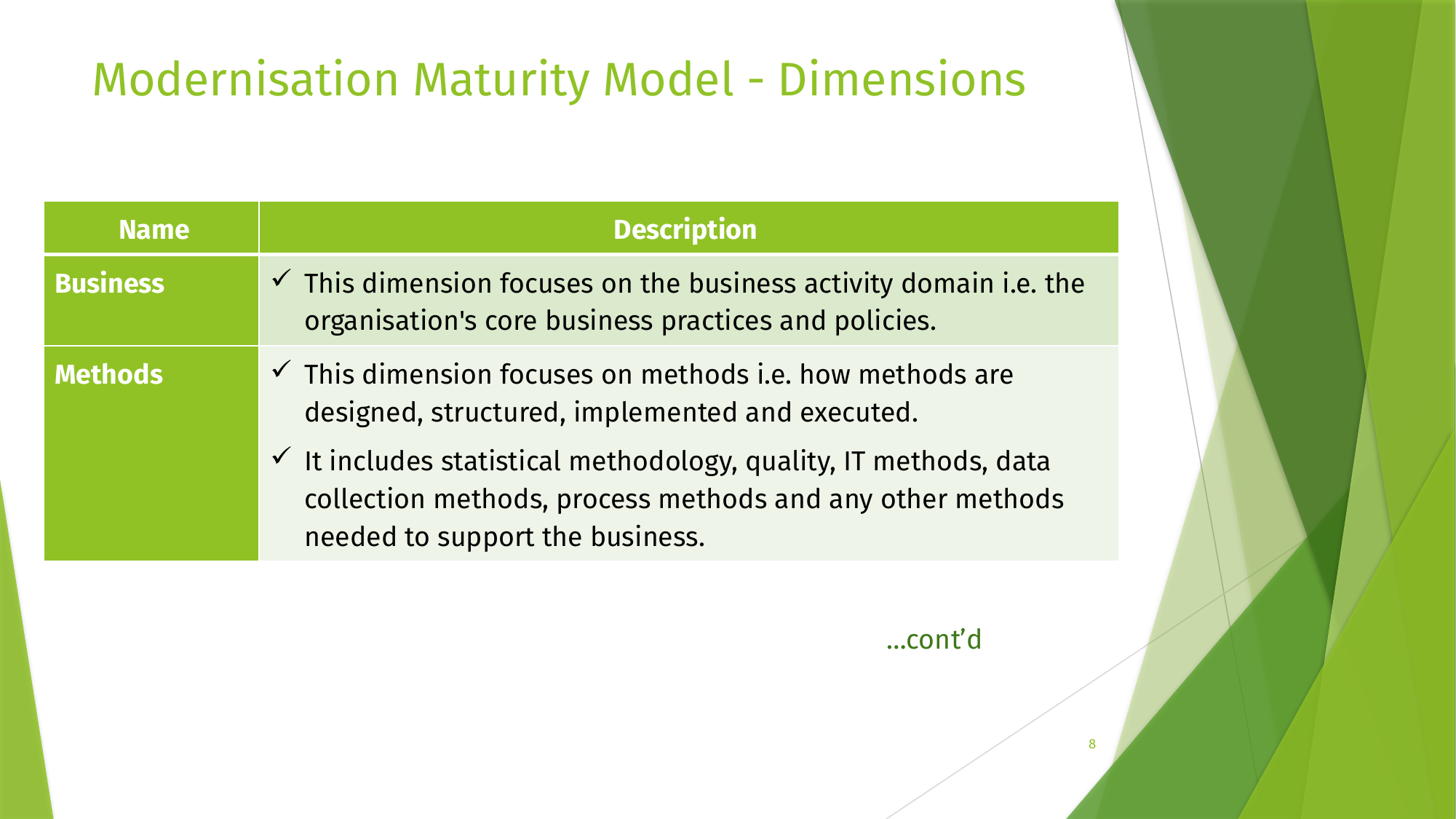

# Modernisation Maturity Model - Dimensions
| Name | Description |
| --- | --- |
| Business | This dimension focuses on the business activity domain i.e. the organisation's core business practices and policies. |
| Methods | This dimension focuses on methods i.e. how methods are designed, structured, implemented and executed. It includes statistical methodology, quality, IT methods, data collection methods, process methods and any other methods needed to support the business. |

…cont’d
8